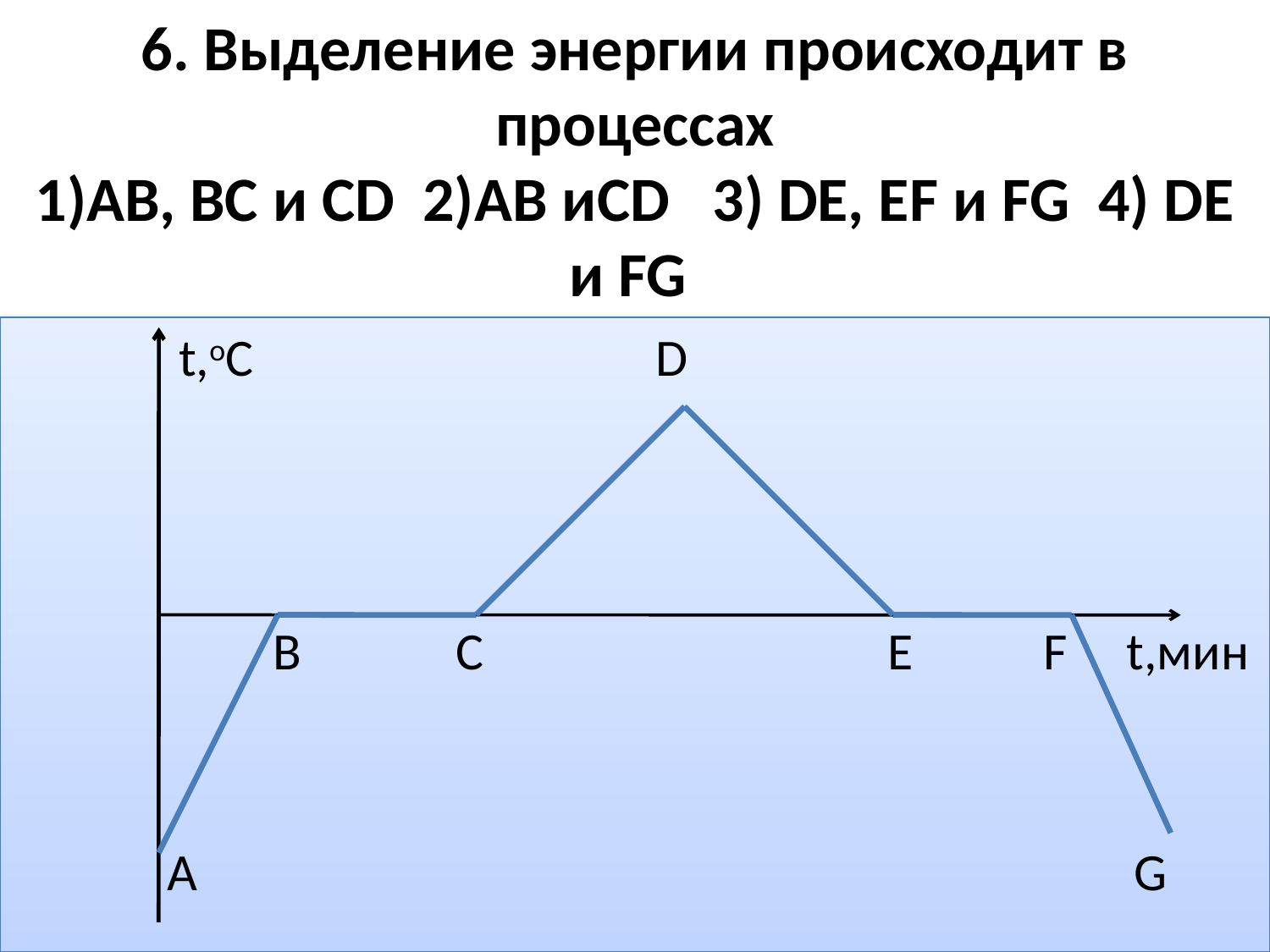

# 6. Выделение энергии происходит в процессах 1)AB, BC и CD  2)AB иCD   3) DE, EF и FG  4) DE и FG
              t,оС                                  D

                      B             C                                  E           F     t,мин

             A                                                                               G